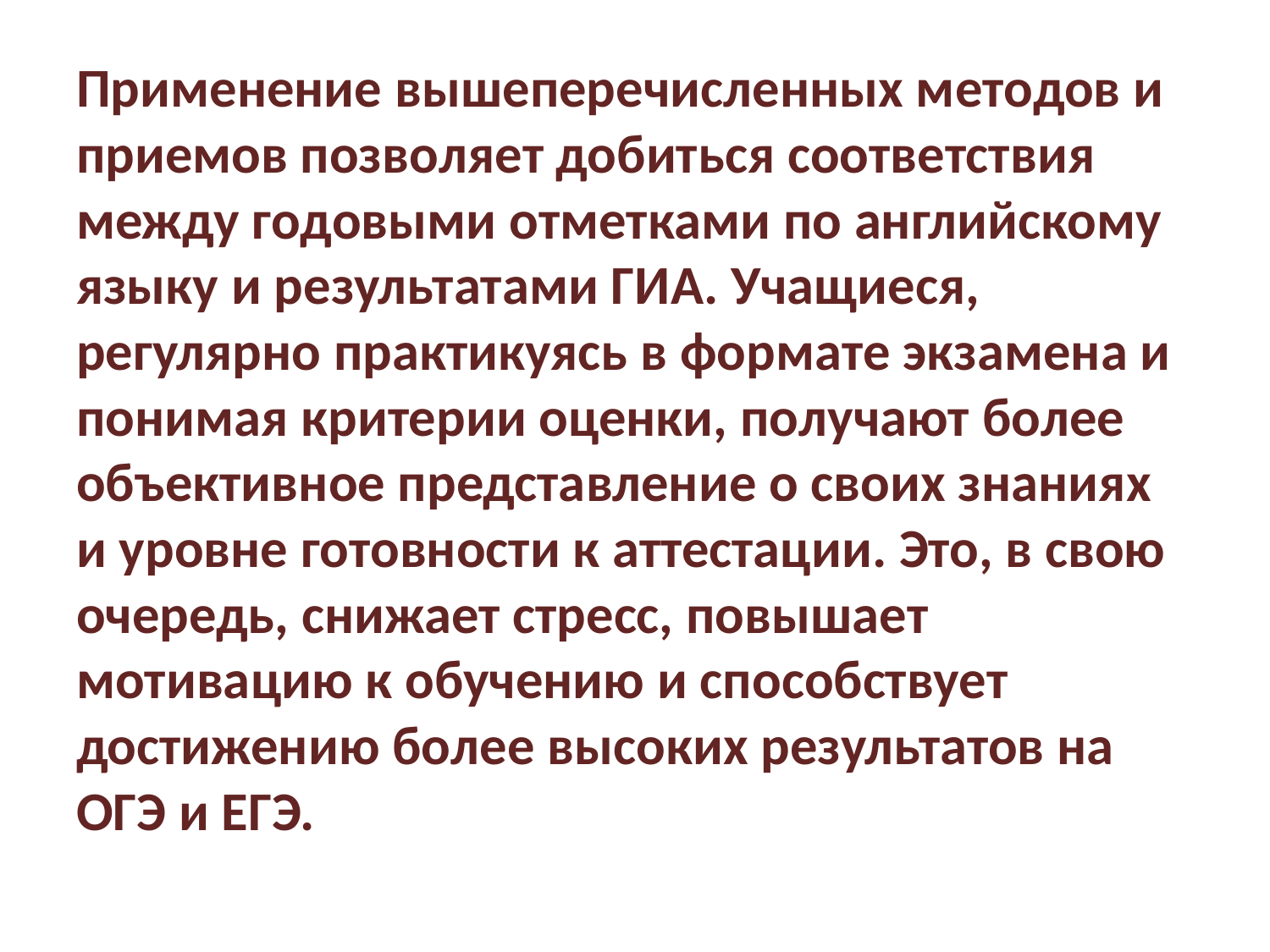

Применение вышеперечисленных методов и приемов позволяет добиться соответствия между годовыми отметками по английскому языку и результатами ГИА. Учащиеся, регулярно практикуясь в формате экзамена и понимая критерии оценки, получают более объективное представление о своих знаниях и уровне готовности к аттестации. Это, в свою очередь, снижает стресс, повышает мотивацию к обучению и способствует достижению более высоких результатов на ОГЭ и ЕГЭ.